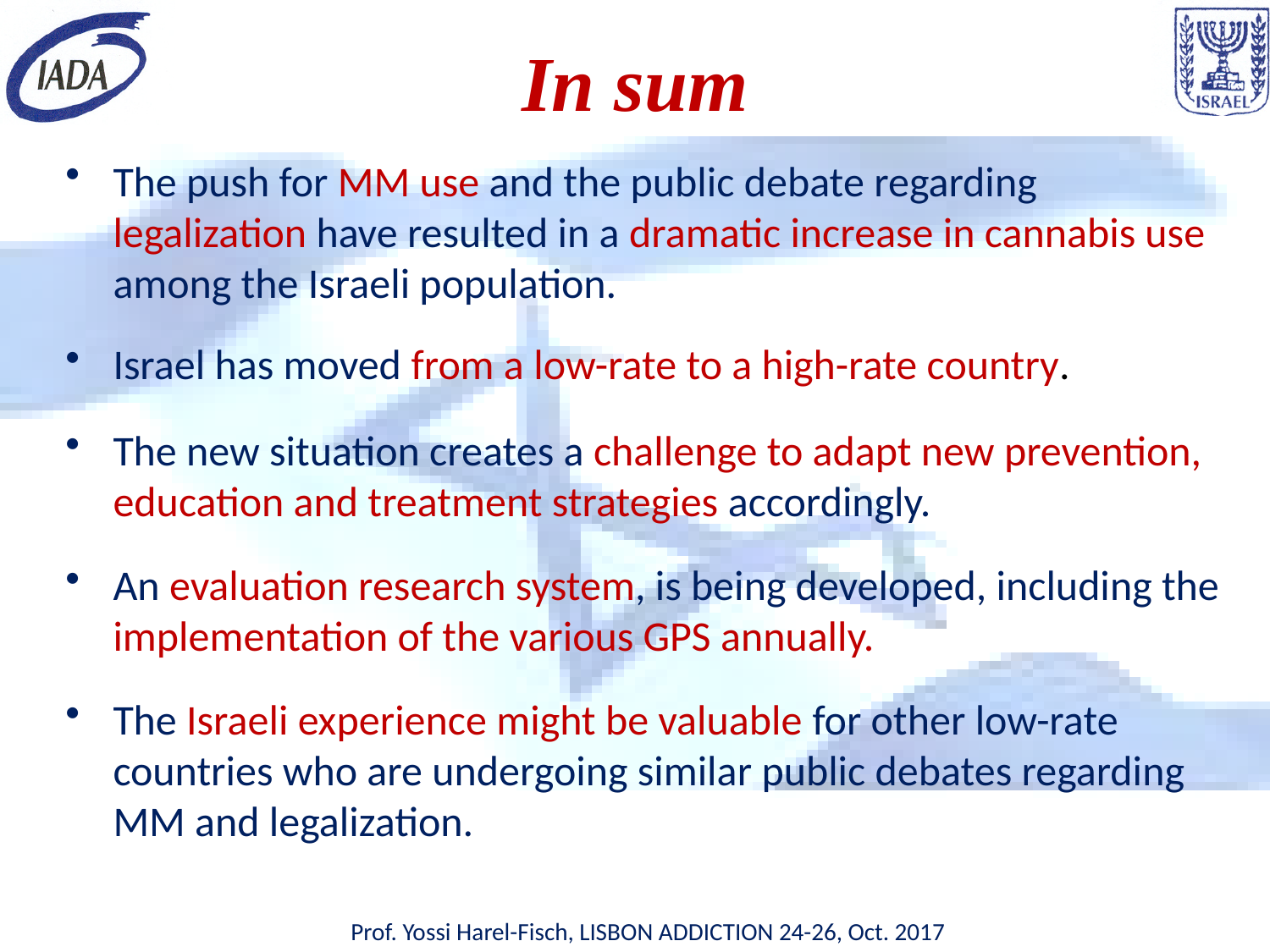

# In sum
The push for MM use and the public debate regarding legalization have resulted in a dramatic increase in cannabis use among the Israeli population.

Israel has moved from a low-rate to a high-rate country.

The new situation creates a challenge to adapt new prevention, education and treatment strategies accordingly.

An evaluation research system, is being developed, including the implementation of the various GPS annually.

The Israeli experience might be valuable for other low-rate countries who are undergoing similar public debates regarding MM and legalization.
Prof. Yossi Harel-Fisch, LISBON ADDICTION 24-26, Oct. 2017